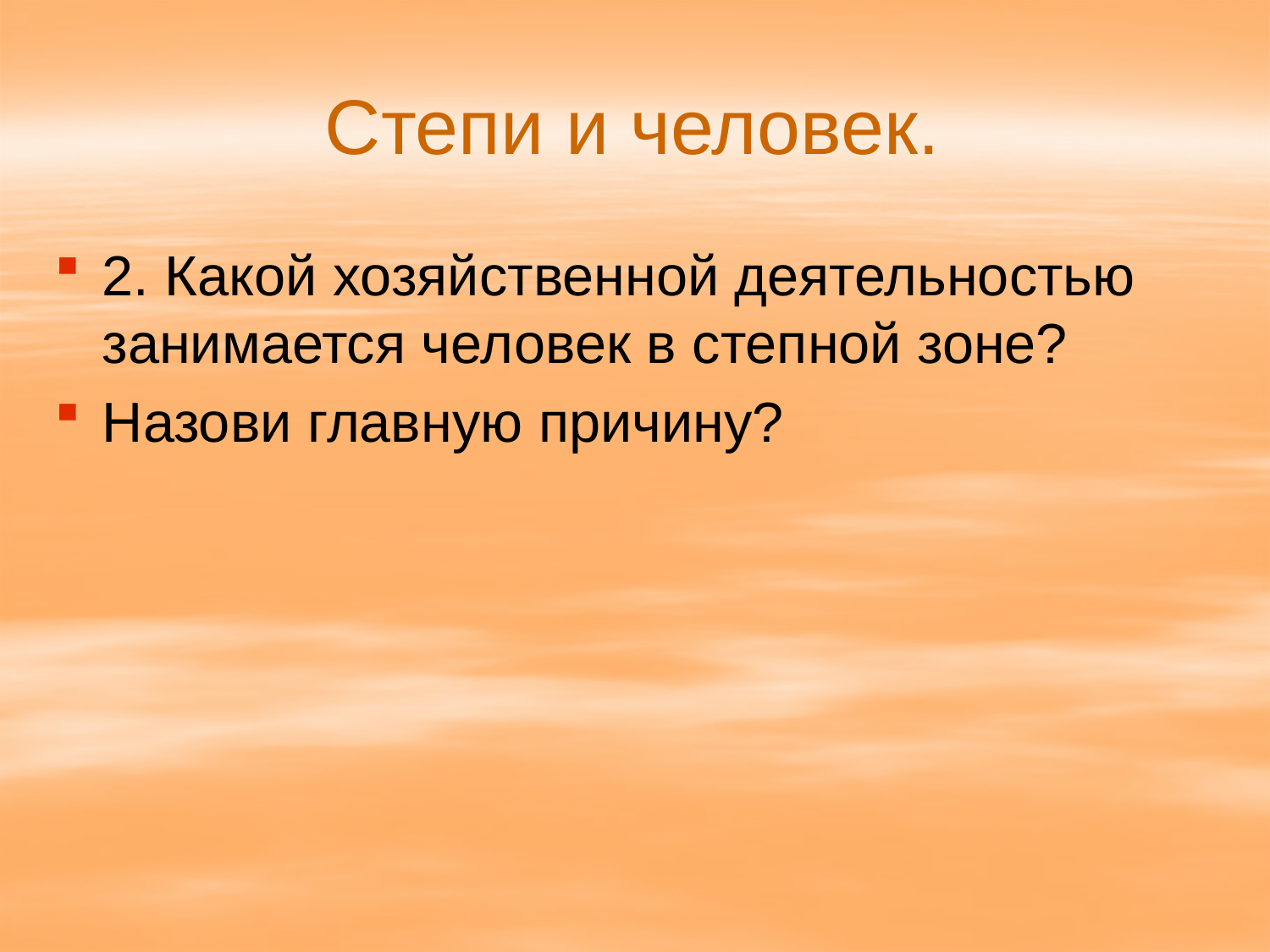

# Степи и человек.
2. Какой хозяйственной деятельностью занимается человек в степной зоне?
Назови главную причину?